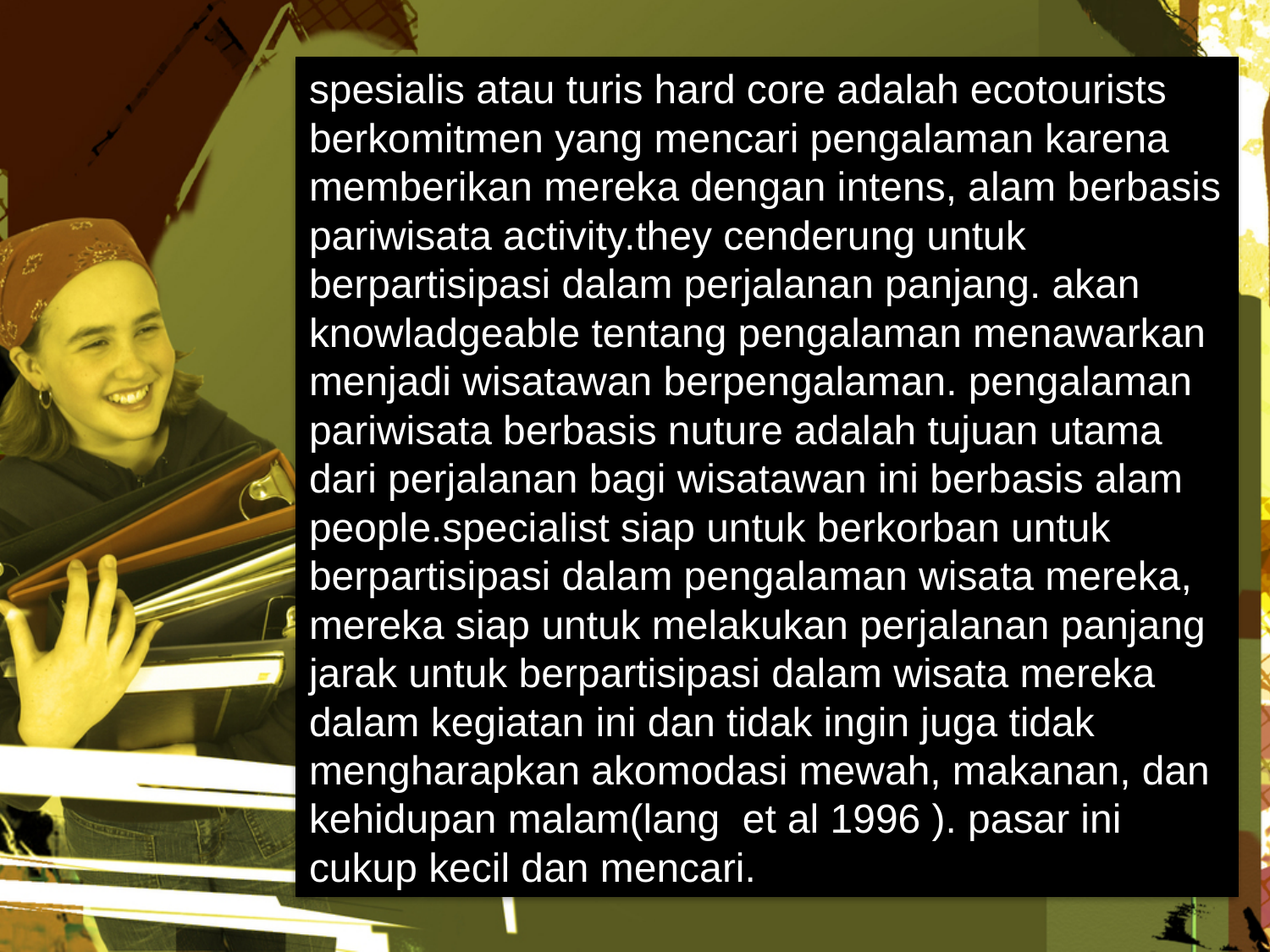

spesialis atau turis hard core adalah ecotourists berkomitmen yang mencari pengalaman karena memberikan mereka dengan intens, alam berbasis pariwisata activity.they cenderung untuk berpartisipasi dalam perjalanan panjang. akan knowladgeable tentang pengalaman menawarkan menjadi wisatawan berpengalaman. pengalaman pariwisata berbasis nuture adalah tujuan utama dari perjalanan bagi wisatawan ini berbasis alam people.specialist siap untuk berkorban untuk berpartisipasi dalam pengalaman wisata mereka, mereka siap untuk melakukan perjalanan panjang jarak untuk berpartisipasi dalam wisata mereka dalam kegiatan ini dan tidak ingin juga tidak mengharapkan akomodasi mewah, makanan, dan kehidupan malam(lang  et al 1996 ). pasar ini cukup kecil dan mencari.